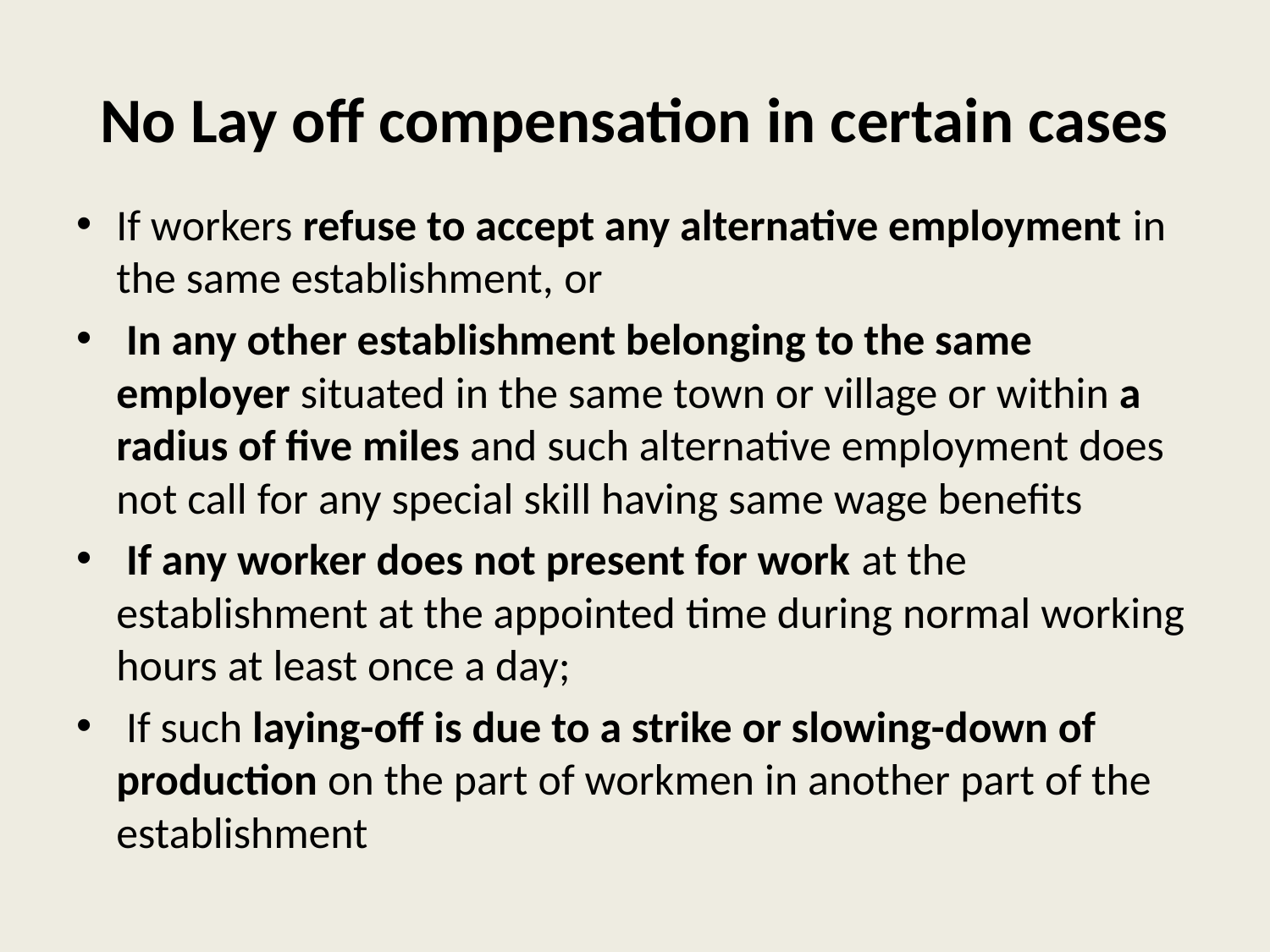

# No Lay off compensation in certain cases
If workers refuse to accept any alternative employment in the same establishment, or
 In any other establishment belonging to the same employer situated in the same town or village or within a radius of five miles and such alternative employment does not call for any special skill having same wage benefits
 If any worker does not present for work at the establishment at the appointed time during normal working hours at least once a day;
 If such laying-off is due to a strike or slowing-down of production on the part of workmen in another part of the establishment